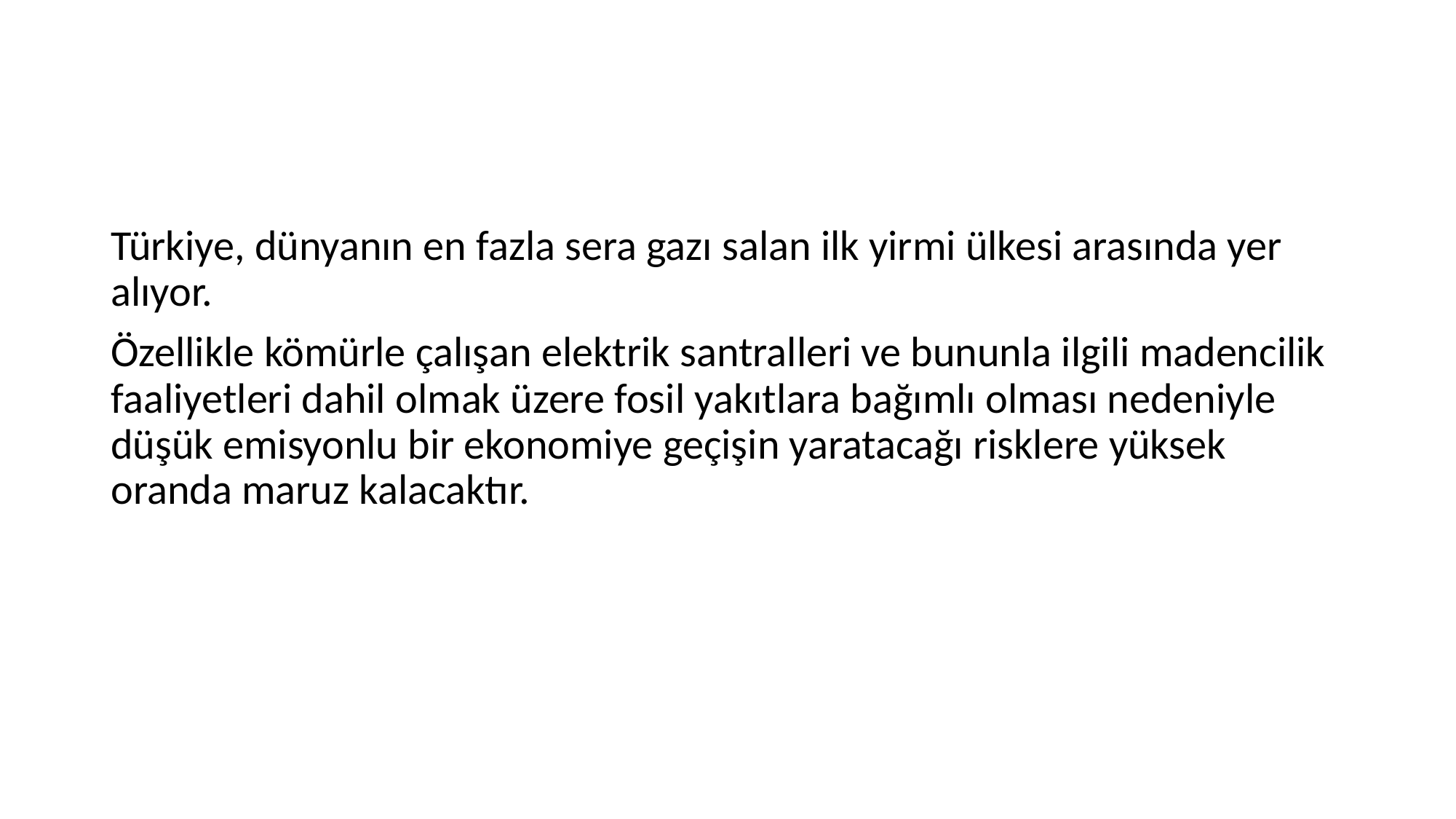

#
Türkiye, dünyanın en fazla sera gazı salan ilk yirmi ülkesi arasında yer alıyor.
Özellikle kömürle çalışan elektrik santralleri ve bununla ilgili madencilik faaliyetleri dahil olmak üzere fosil yakıtlara bağımlı olması nedeniyle düşük emisyonlu bir ekonomiye geçişin yaratacağı risklere yüksek oranda maruz kalacaktır.